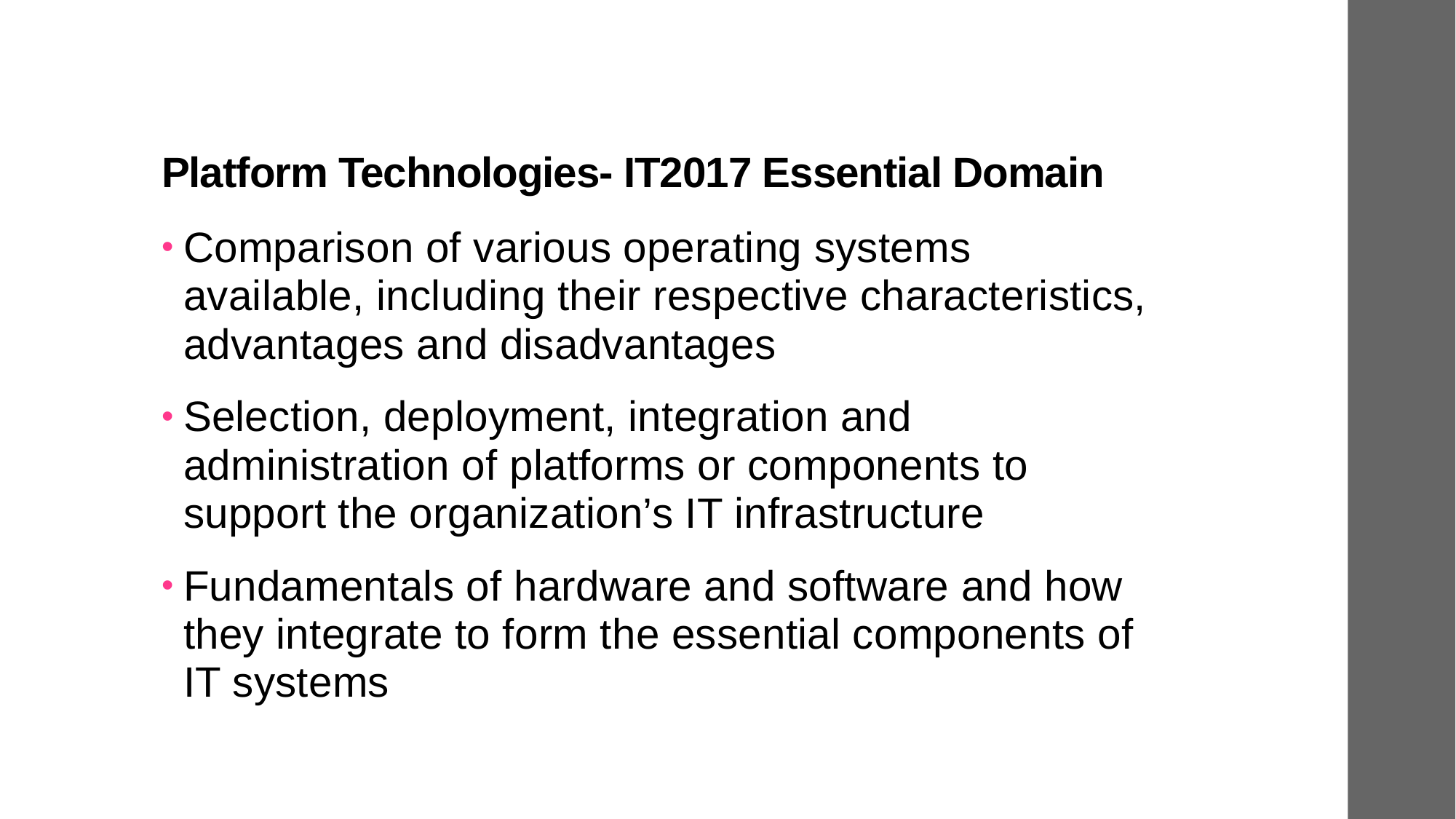

# Platform Technologies- IT2017 Essential Domain
Comparison of various operating systems available, including their respective characteristics, advantages and disadvantages
Selection, deployment, integration and administration of platforms or components to support the organization’s IT infrastructure
Fundamentals of hardware and software and how they integrate to form the essential components of IT systems